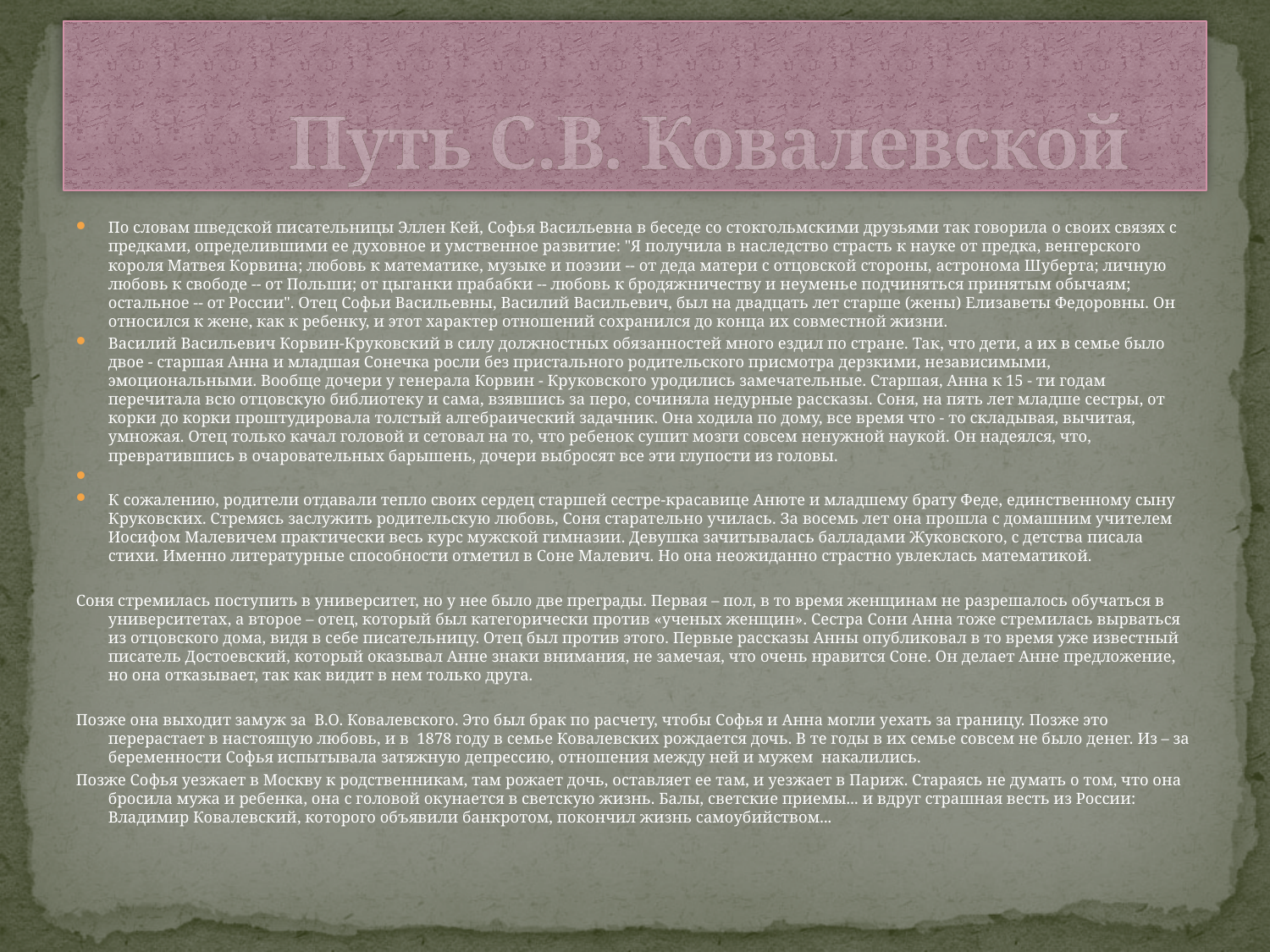

# Путь С.В. Ковалевской
По словам шведской писательницы Эллен Кей, Софья Васильевна в беседе со стокгольмскими друзьями так говорила о своих связях с предками, определившими ее духовное и умственное развитие: "Я получила в наследство страсть к науке от предка, венгерского короля Матвея Корвина; любовь к математике, музыке и поэзии -- от деда матери с отцовской стороны, астронома Шуберта; личную любовь к свободе -- от Польши; от цыганки прабабки -- любовь к бродяжничеству и неуменье подчиняться принятым обычаям; остальное -- от России". Отец Софьи Васильевны, Василий Васильевич, был на двадцать лет старше (жены) Елизаветы Федоровны. Он относился к жене, как к ребенку, и этот характер отношений сохранился до конца их совместной жизни.
Василий Васильевич Корвин-Круковский в силу должностных обязанностей много ездил по стране. Так, что дети, а их в семье было двое - старшая Анна и младшая Сонечка росли без пристального родительского присмотра дерзкими, независимыми, эмоциональными. Вообще дочери у генерала Корвин - Круковского уродились замечательные. Старшая, Анна к 15 - ти годам перечитала всю отцовскую библиотеку и сама, взявшись за перо, сочиняла недурные рассказы. Соня, на пять лет младше сестры, от корки до корки проштудировала толстый алгебраический задачник. Она ходила по дому, все время что - то складывая, вычитая, умножая. Отец только качал головой и сетовал на то, что ребенок сушит мозги совсем ненужной наукой. Он надеялся, что, превратившись в очаровательных барышень, дочери выбросят все эти глупости из головы.

К сожалению, родители отдавали тепло своих сердец старшей сестре-красавице Анюте и младшему брату Феде, единственному сыну Круковских. Стремясь заслужить родительскую любовь, Соня старательно училась. За восемь лет она прошла с домашним учителем Иосифом Малевичем практически весь курс мужской гимназии. Девушка зачитывалась балладами Жуковского, с детства писала стихи. Именно литературные способности отметил в Соне Малевич. Но она неожиданно страстно увлеклась математикой.

Соня стремилась поступить в университет, но у нее было две преграды. Первая – пол, в то время женщинам не разрешалось обучаться в университетах, а второе – отец, который был категорически против «ученых женщин». Сестра Сони Анна тоже стремилась вырваться из отцовского дома, видя в себе писательницу. Отец был против этого. Первые рассказы Анны опубликовал в то время уже известный писатель Достоевский, который оказывал Анне знаки внимания, не замечая, что очень нравится Соне. Он делает Анне предложение, но она отказывает, так как видит в нем только друга.

Позже она выходит замуж за  В.О. Ковалевского. Это был брак по расчету, чтобы Софья и Анна могли уехать за границу. Позже это перерастает в настоящую любовь, и в  1878 году в семье Ковалевских рождается дочь. В те годы в их семье совсем не было денег. Из – за беременности Софья испытывала затяжную депрессию, отношения между ней и мужем  накалились.
Позже Софья уезжает в Москву к родственникам, там рожает дочь, оставляет ее там, и уезжает в Париж. Стараясь не думать о том, что она бросила мужа и ребенка, она с головой окунается в светскую жизнь. Балы, светские приемы... и вдруг страшная весть из России: Владимир Ковалевский, которого объявили банкротом, покончил жизнь самоубийством...